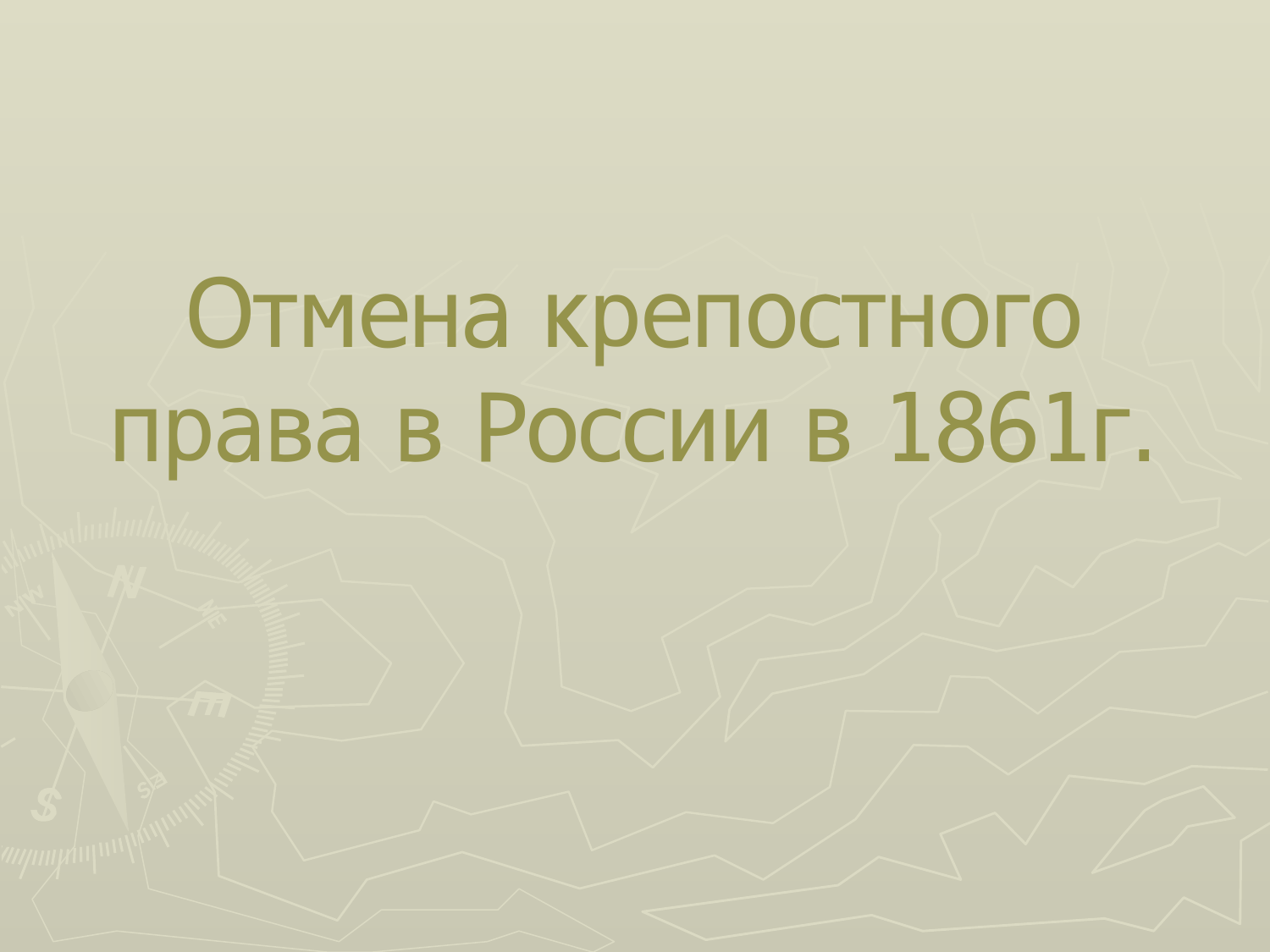

# Отмена крепостного права в России в 1861г.